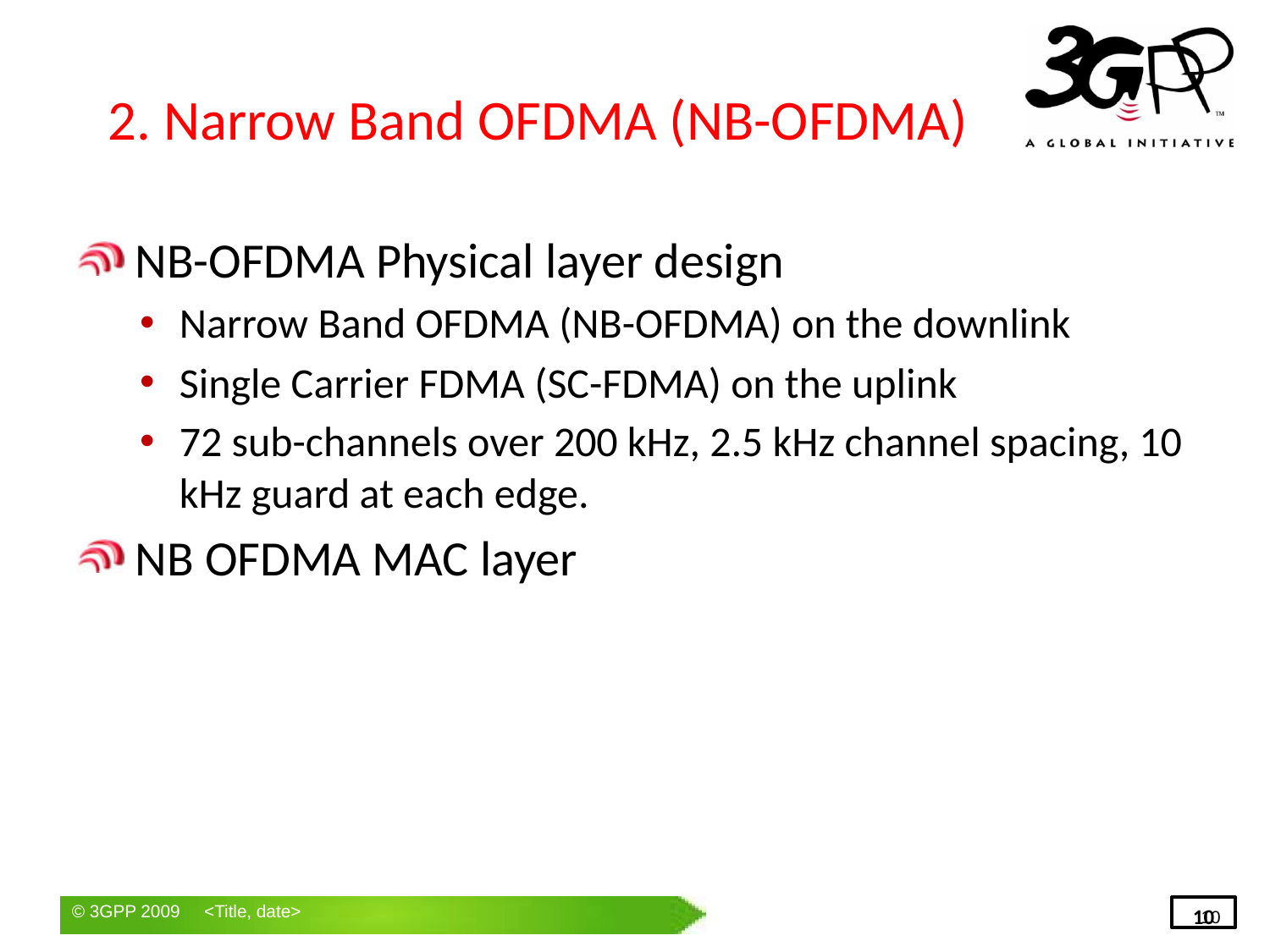

# 2. Narrow Band OFDMA (NB-OFDMA)
 NB-OFDMA Physical layer design
Narrow Band OFDMA (NB-OFDMA) on the downlink
Single Carrier FDMA (SC-FDMA) on the uplink
72 sub-channels over 200 kHz, 2.5 kHz channel spacing, 10 kHz guard at each edge.
 NB OFDMA MAC layer
10